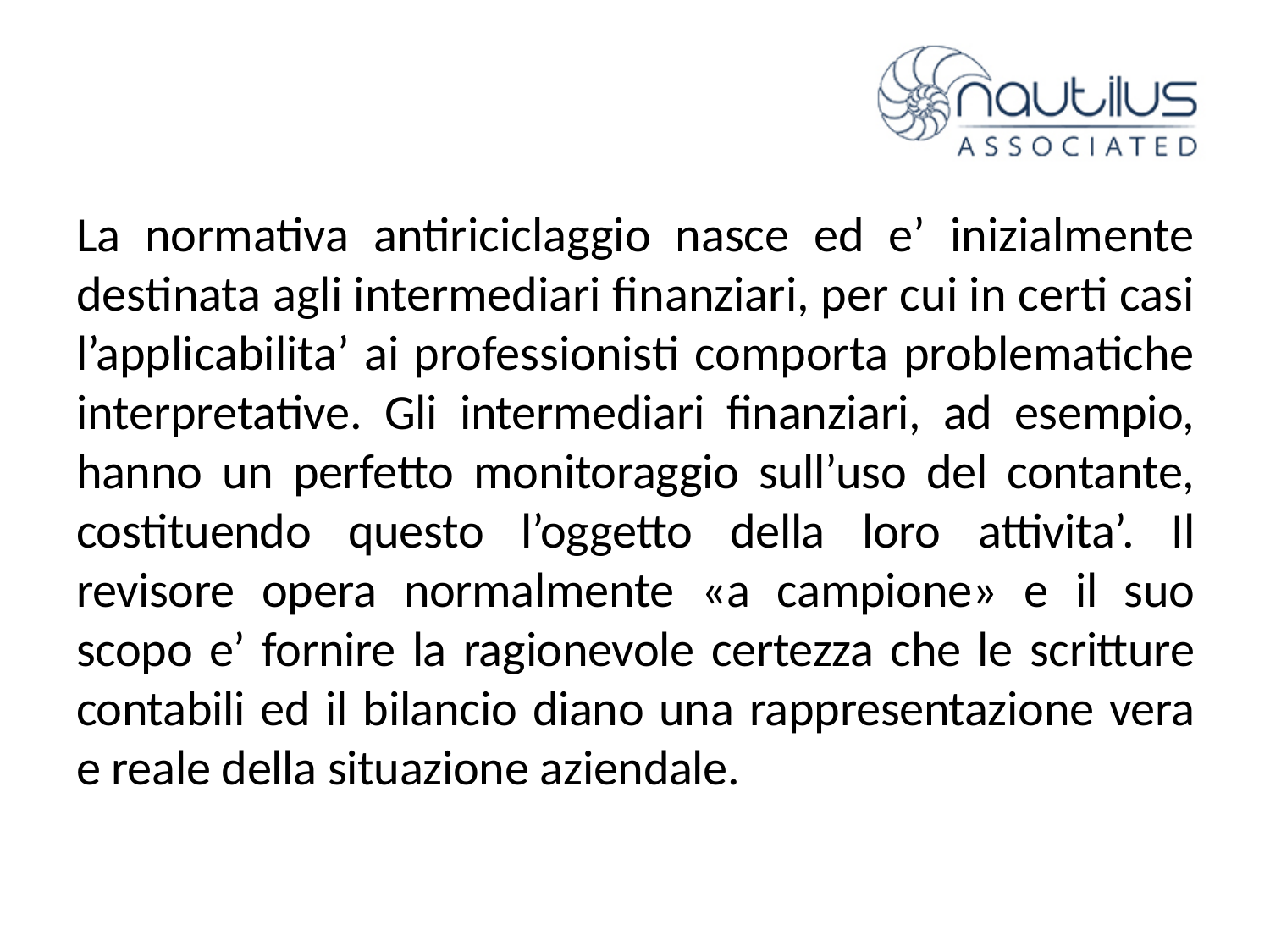

La normativa antiriciclaggio nasce ed e’ inizialmente destinata agli intermediari finanziari, per cui in certi casi l’applicabilita’ ai professionisti comporta problematiche interpretative. Gli intermediari finanziari, ad esempio, hanno un perfetto monitoraggio sull’uso del contante, costituendo questo l’oggetto della loro attivita’. Il revisore opera normalmente «a campione» e il suo scopo e’ fornire la ragionevole certezza che le scritture contabili ed il bilancio diano una rappresentazione vera e reale della situazione aziendale.